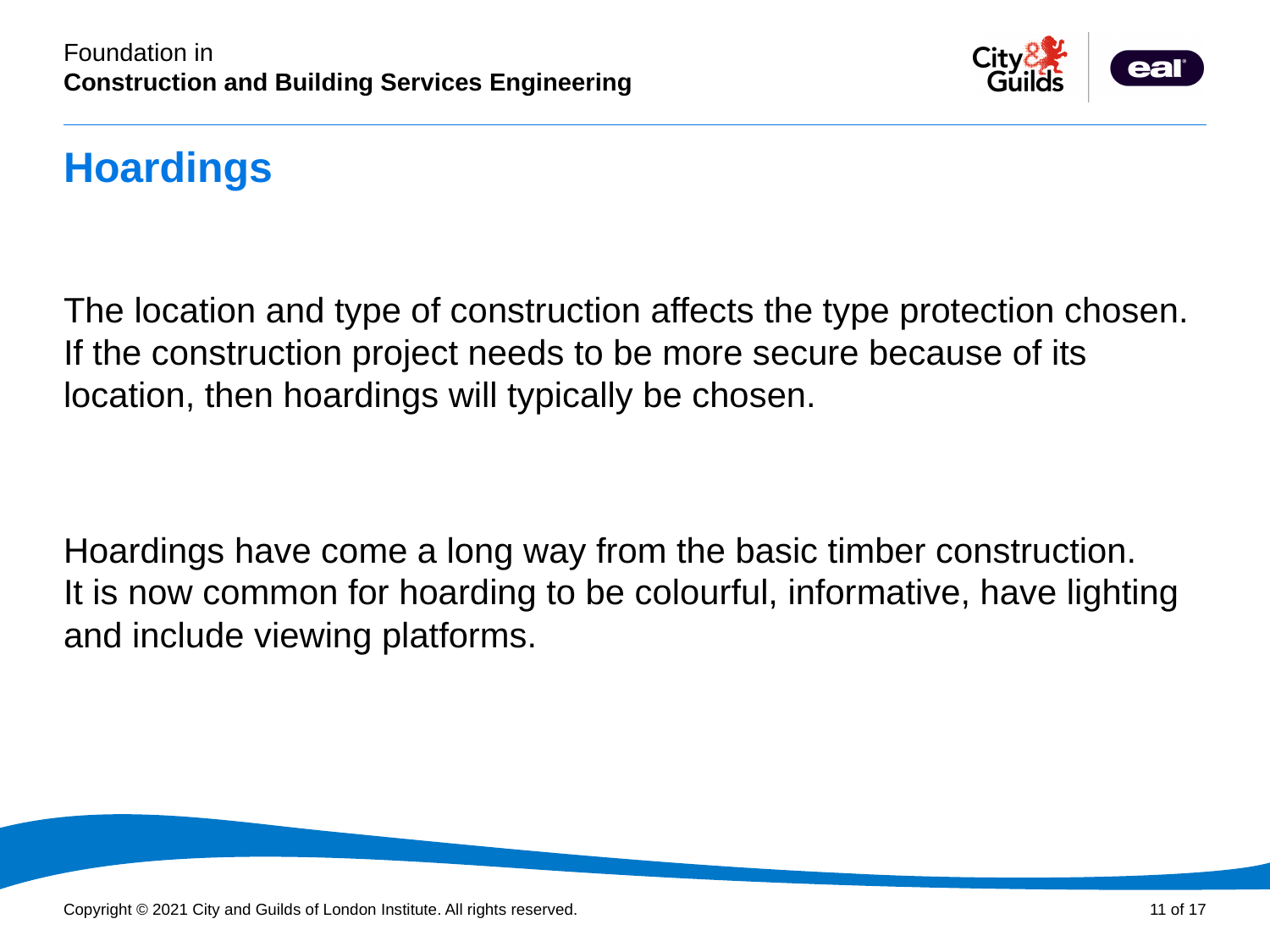

# Hoardings

The location and type of construction affects the type protection chosen. If the construction project needs to be more secure because of its location, then hoardings will typically be chosen.

Hoardings have come a long way from the basic timber construction.
It is now common for hoarding to be colourful, informative, have lighting and include viewing platforms.